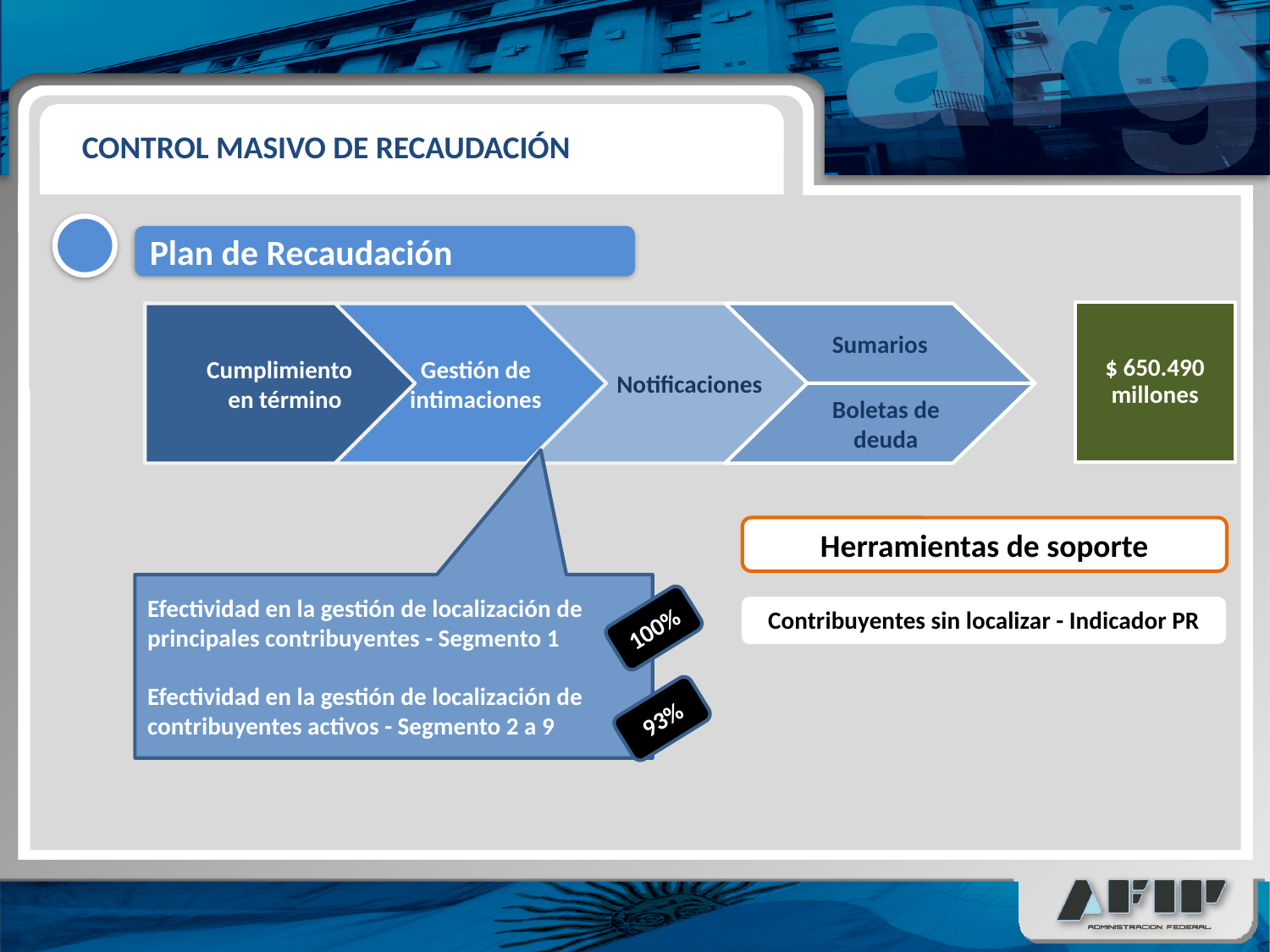

CONTROL MASIVO DE RECAUDACIÓN

Plan de Recaudación
$ 650.490 millones
Cumplimiento   en término
Gestión de intimaciones
     Notificaciones
Sumarios
Boletas de deuda
Herramientas de soporte

Efectividad en la gestión de localización de principales contribuyentes - Segmento 1

Efectividad en la gestión de localización de contribuyentes activos - Segmento 2 a 9
Contribuyentes sin localizar - Indicador PR

100%
93%